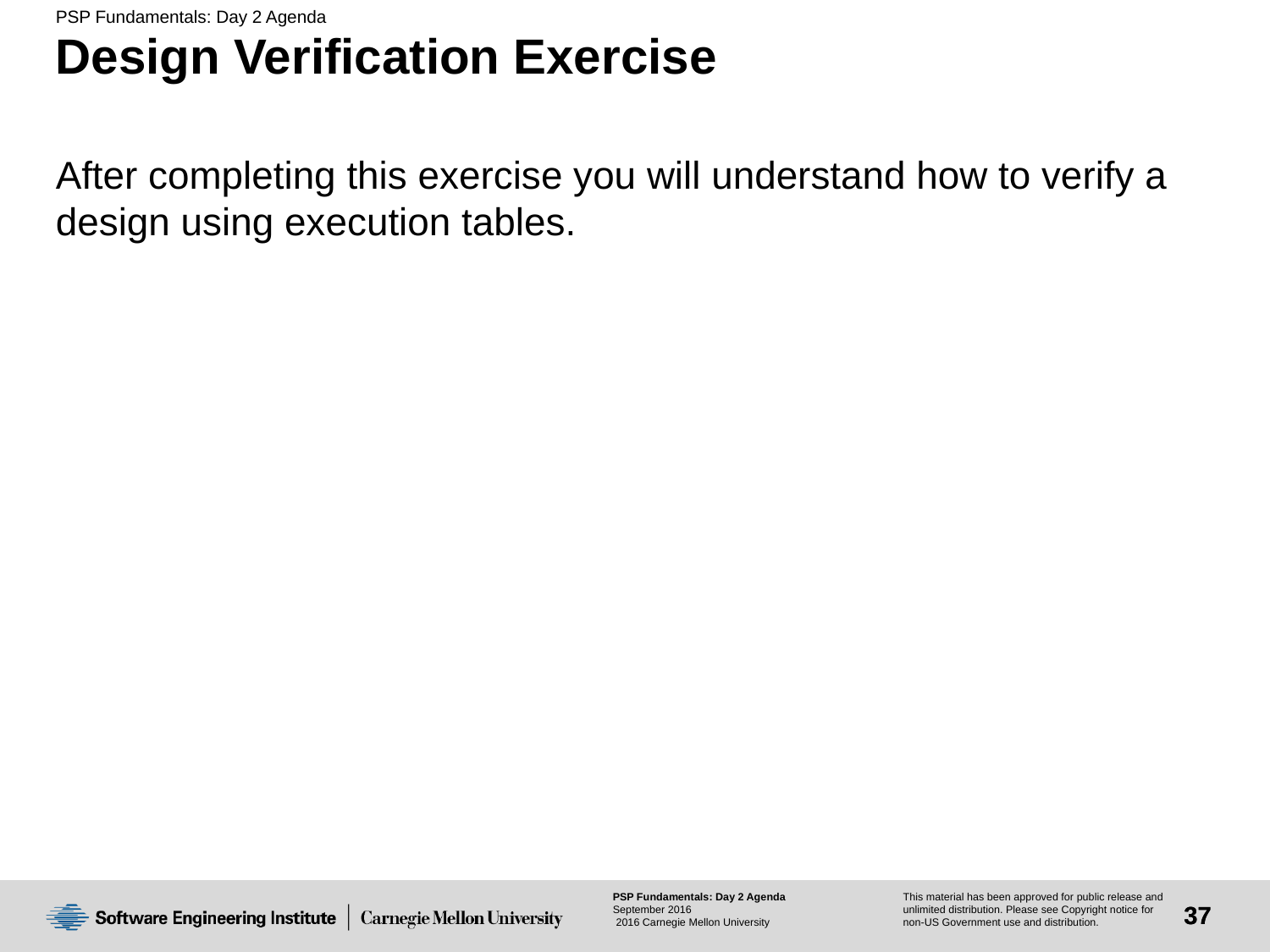

# Design Verification Exercise
After completing this exercise you will understand how to verify a design using execution tables.